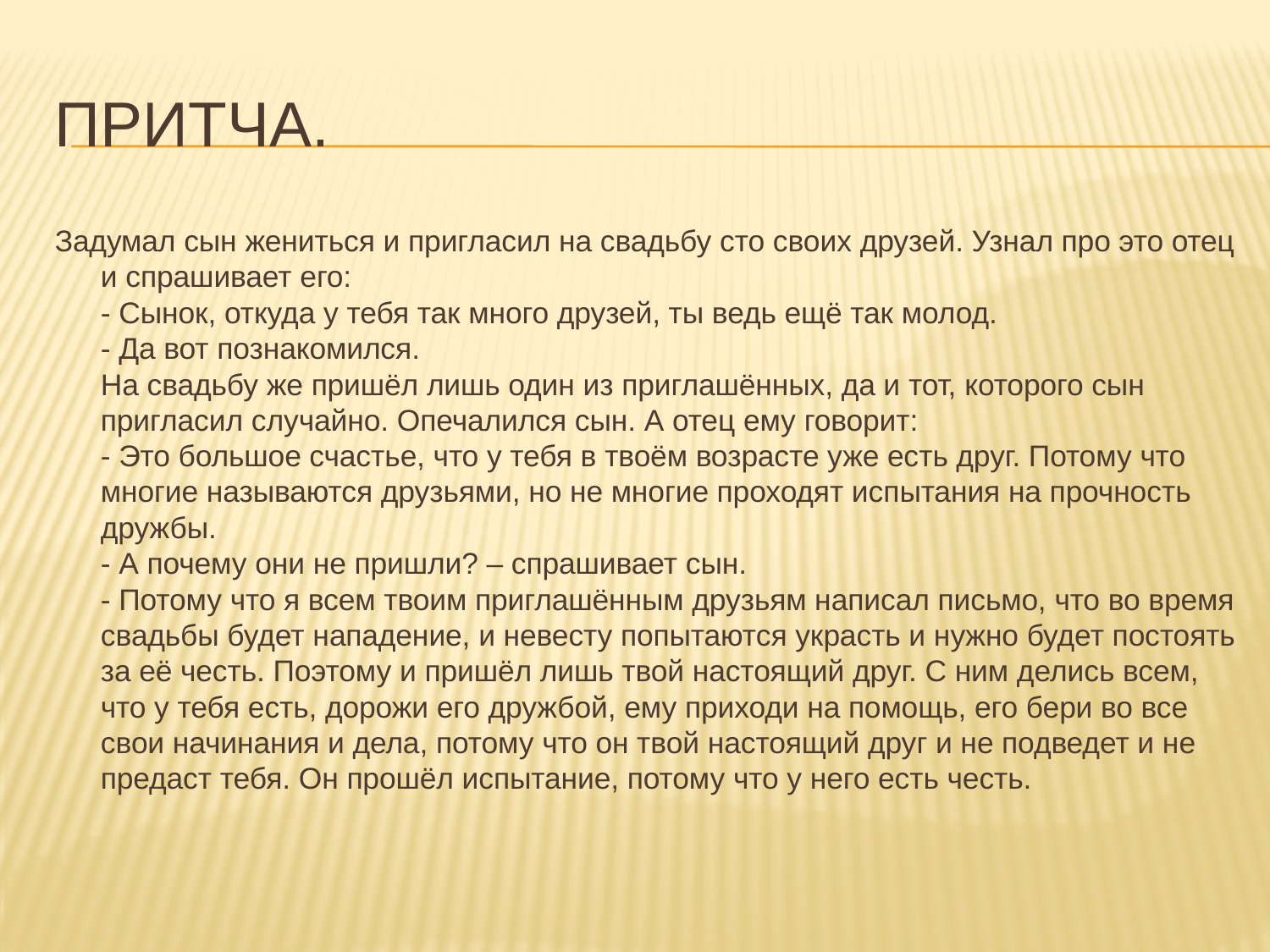

# Притча.
Задумал сын жениться и пригласил на свадьбу сто своих друзей. Узнал про это отец и спрашивает его:
- Сынок, откуда у тебя так много друзей, ты ведь ещё так молод.
- Да вот познакомился.
На свадьбу же пришёл лишь один из приглашённых, да и тот, которого сын пригласил случайно. Опечалился сын. А отец ему говорит:
- Это большое счастье, что у тебя в твоём возрасте уже есть друг. Потому что многие называются друзьями, но не многие проходят испытания на прочность дружбы.
- А почему они не пришли? – спрашивает сын.
- Потому что я всем твоим приглашённым друзьям написал письмо, что во время свадьбы будет нападение, и невесту попытаются украсть и нужно будет постоять за её честь. Поэтому и пришёл лишь твой настоящий друг. С ним делись всем, что у тебя есть, дорожи его дружбой, ему приходи на помощь, его бери во все свои начинания и дела, потому что он твой настоящий друг и не подведет и не предаст тебя. Он прошёл испытание, потому что у него есть честь.